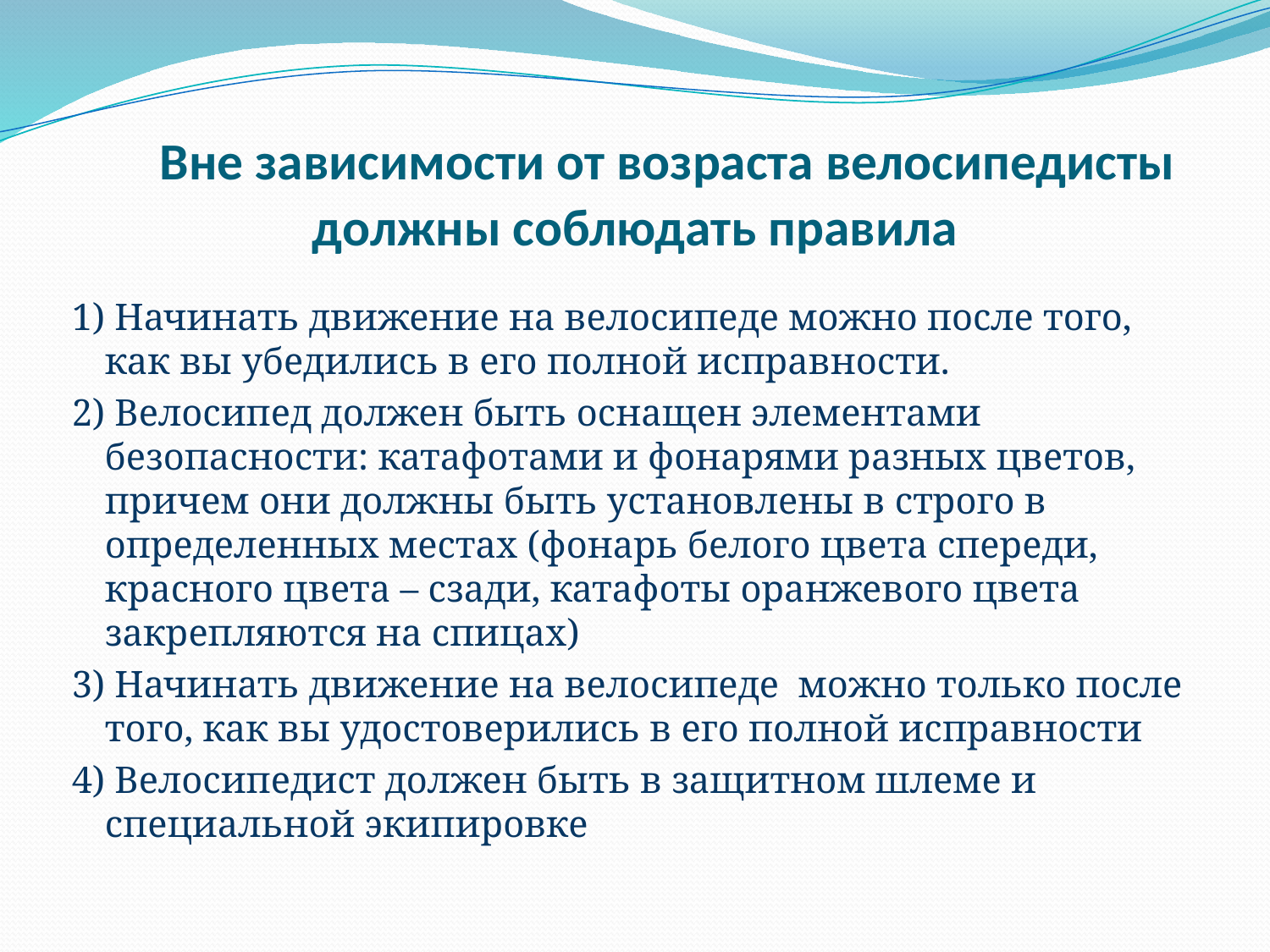

#    Вне зависимости от возраста велосипедисты должны соблюдать правила
1) Начинать движение на велосипеде можно после того, как вы убедились в его полной исправности.
2) Велосипед должен быть оснащен элементами безопасности: катафотами и фонарями разных цветов, причем они должны быть установлены в строго в определенных местах (фонарь белого цвета спереди, красного цвета – сзади, катафоты оранжевого цвета закрепляются на спицах)
3) Начинать движение на велосипеде  можно только после того, как вы удостоверились в его полной исправности
4) Велосипедист должен быть в защитном шлеме и специальной экипировке